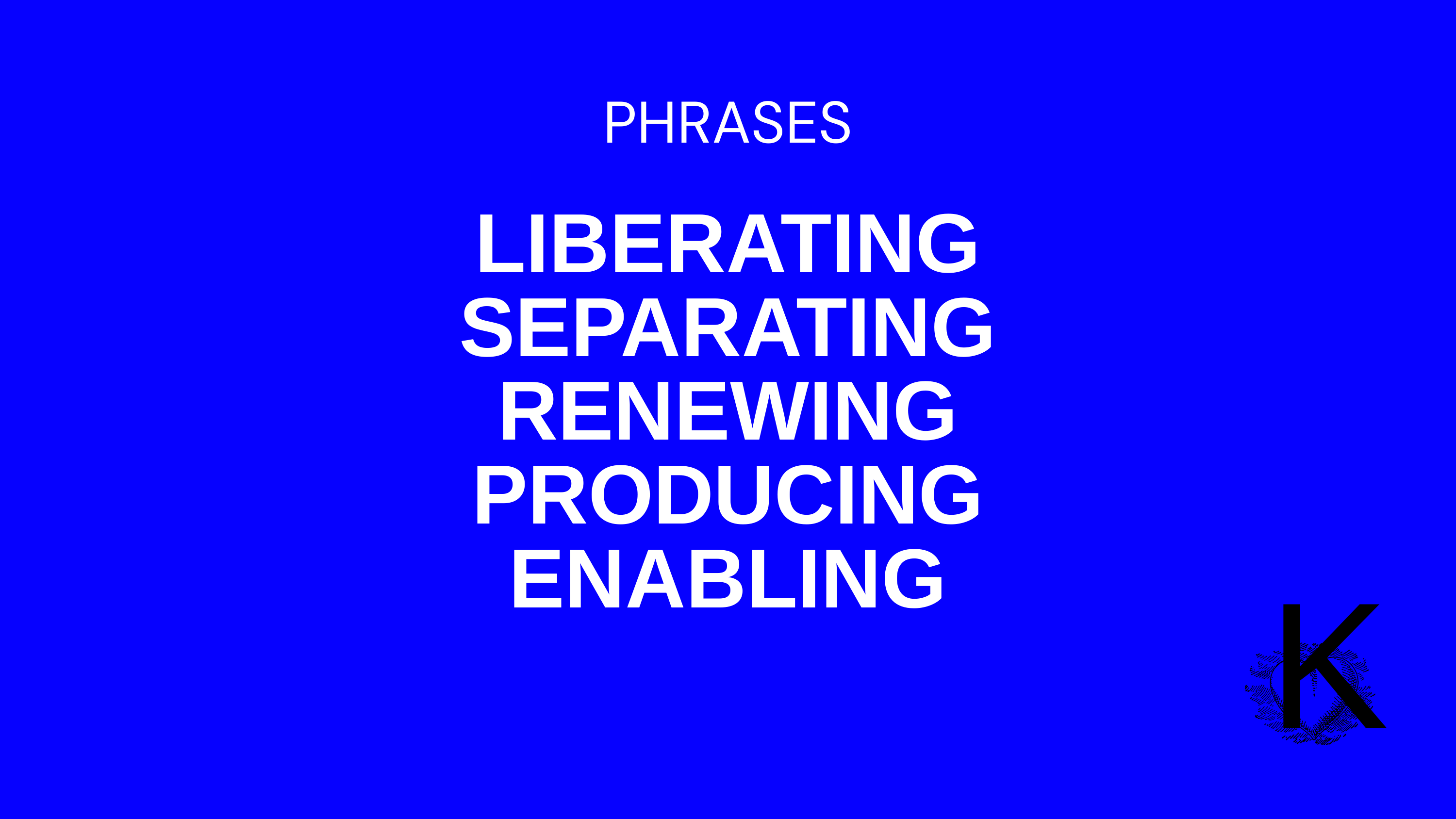

PHRASES
LIBERATING
SEPARATING
RENEWING
PRODUCING
ENABLING
K